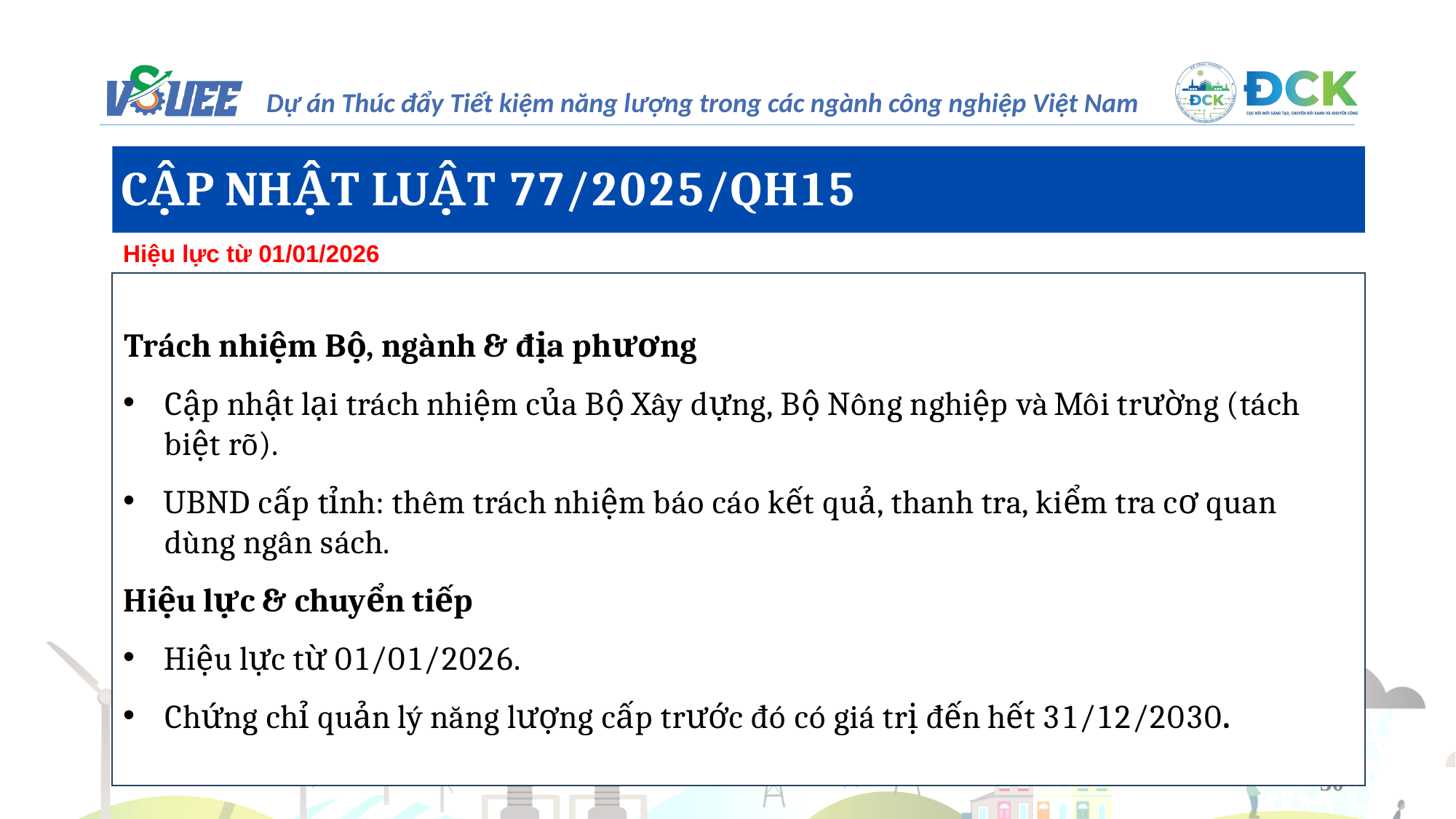

CẬP NHẬT LUẬT 77/2025/QH15
Hiệu lực từ 01/01/2026
Trách nhiệm Bộ, ngành & địa phương
Cập nhật lại trách nhiệm của Bộ Xây dựng, Bộ Nông nghiệp và Môi trường (tách biệt rõ).
UBND cấp tỉnh: thêm trách nhiệm báo cáo kết quả, thanh tra, kiểm tra cơ quan dùng ngân sách.
Hiệu lực & chuyển tiếp
Hiệu lực từ 01/01/2026.
Chứng chỉ quản lý năng lượng cấp trước đó có giá trị đến hết 31/12/2030.
30